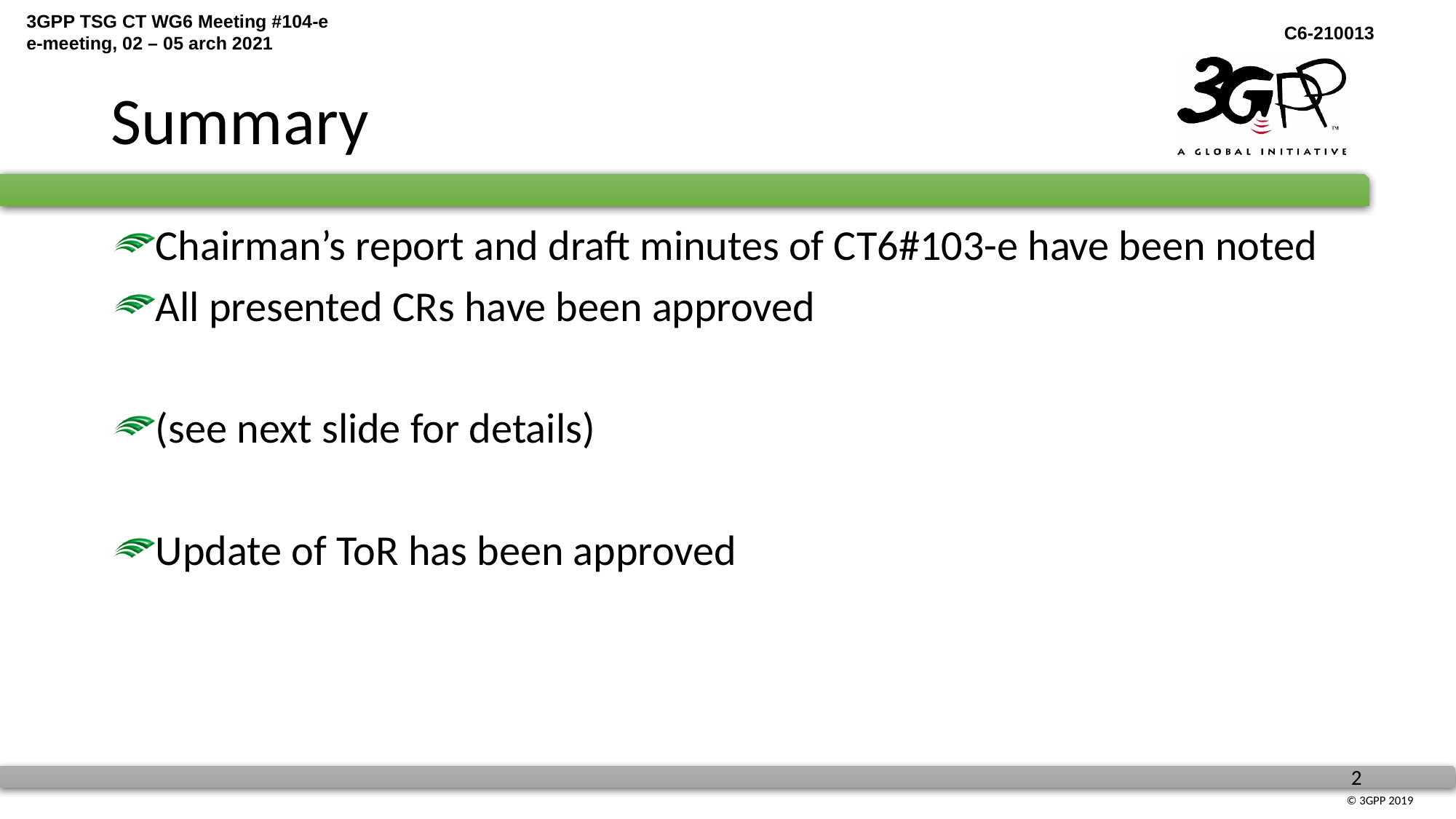

# Summary
Chairman’s report and draft minutes of CT6#103-e have been noted
All presented CRs have been approved

(see next slide for details)

Update of ToR has been approved